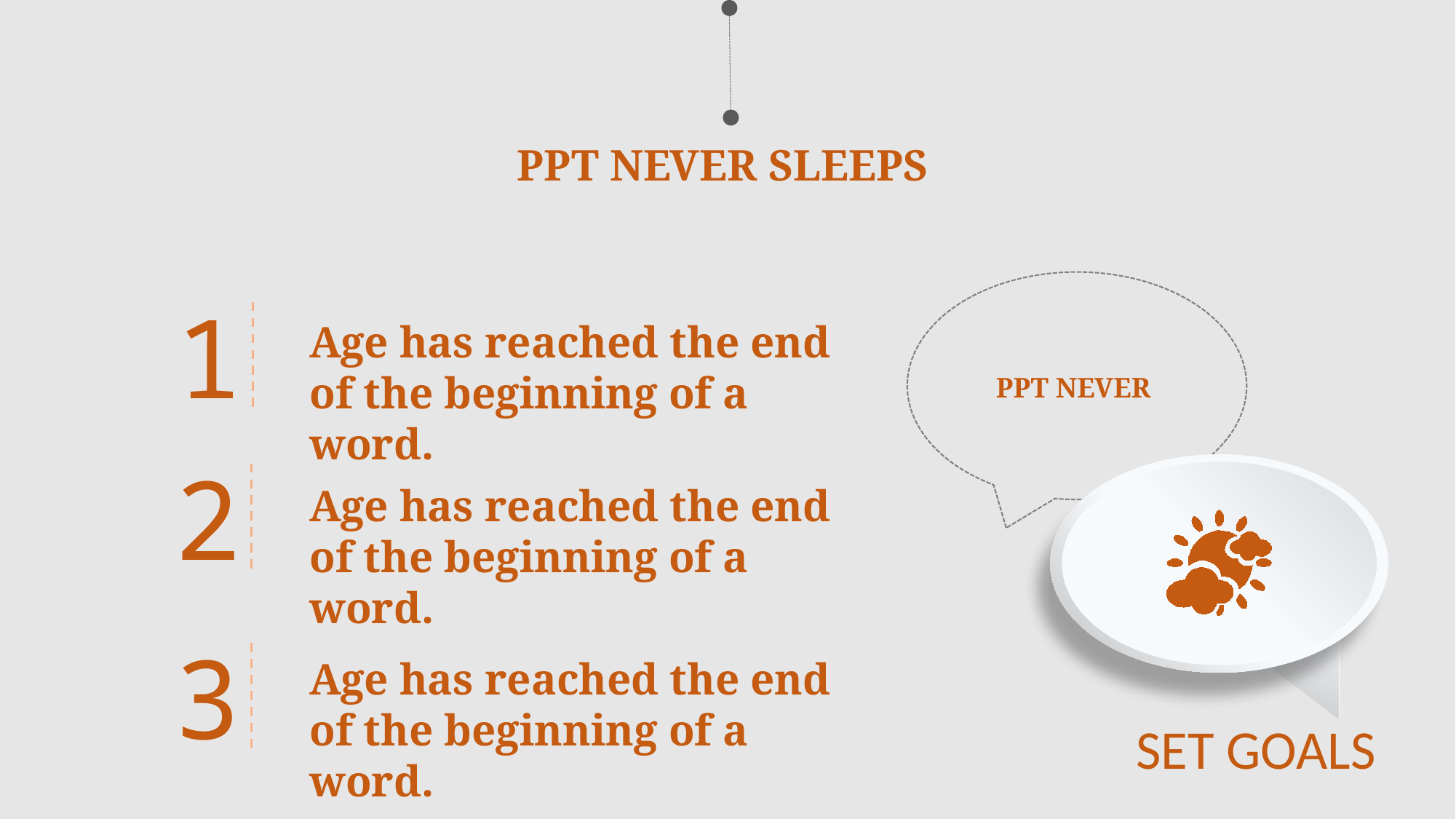

PPT NEVER SLEEPS

1
Age has reached the end of the beginning of a word.
PPT NEVER
2

Age has reached the end of the beginning of a word.

3

Age has reached the end of the beginning of a word.
SET GOALS